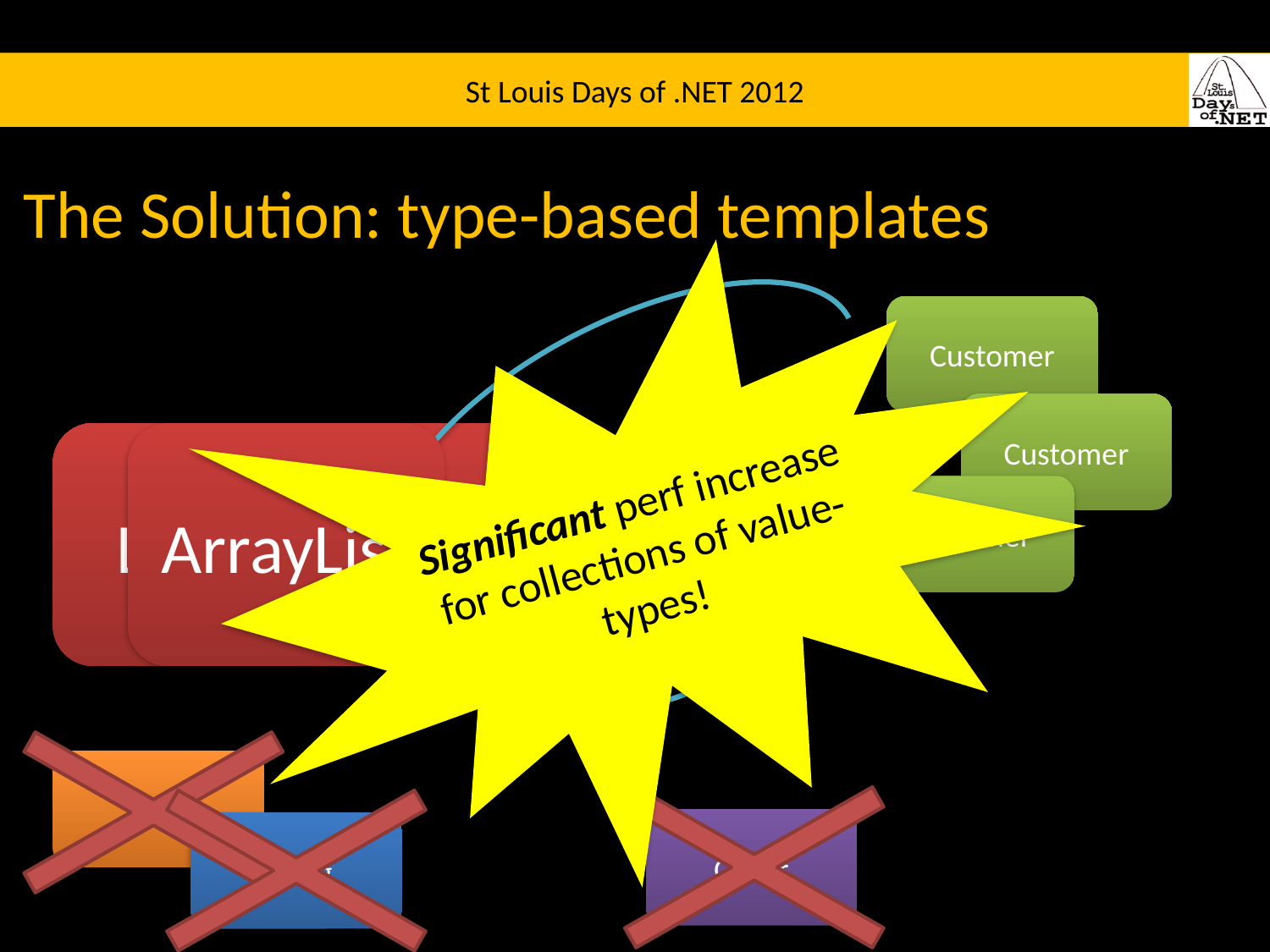

# The Solution: type-based templates
Significant perf increase for collections of value-types!
Customer

Customer
List<Customer>
ArrayList
Customer

int
Order
string